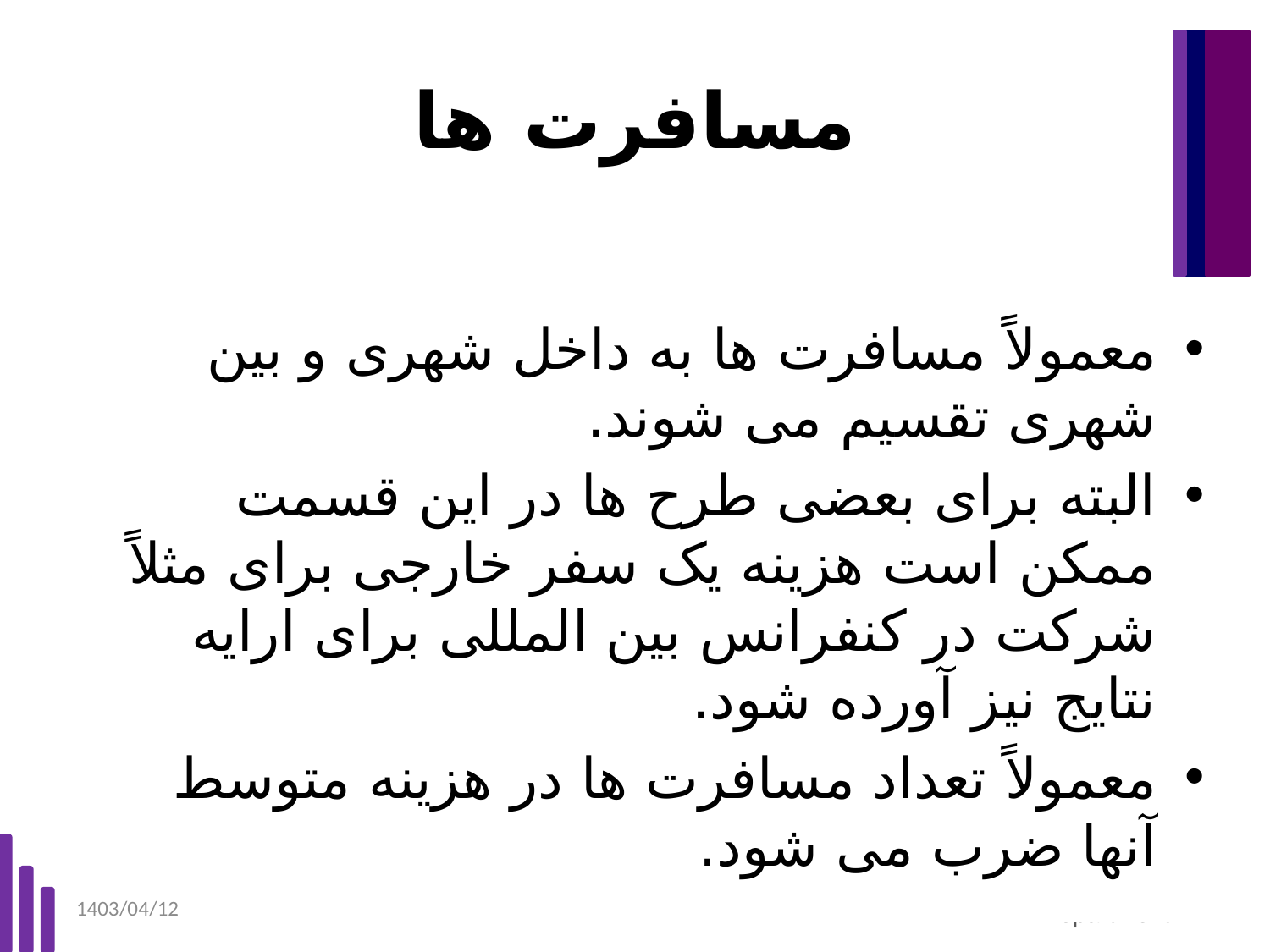

# مسافرت ها
معمولاً مسافرت ها به داخل شهری و بین شهری تقسیم می شوند.
البته برای بعضی طرح ها در این قسمت ممکن است هزینه یک سفر خارجی برای مثلاً شرکت در کنفرانس بین المللی برای ارایه نتایج نیز آورده شود.
معمولاً تعداد مسافرت ها در هزینه متوسط آنها ضرب می شود.
1403/04/12